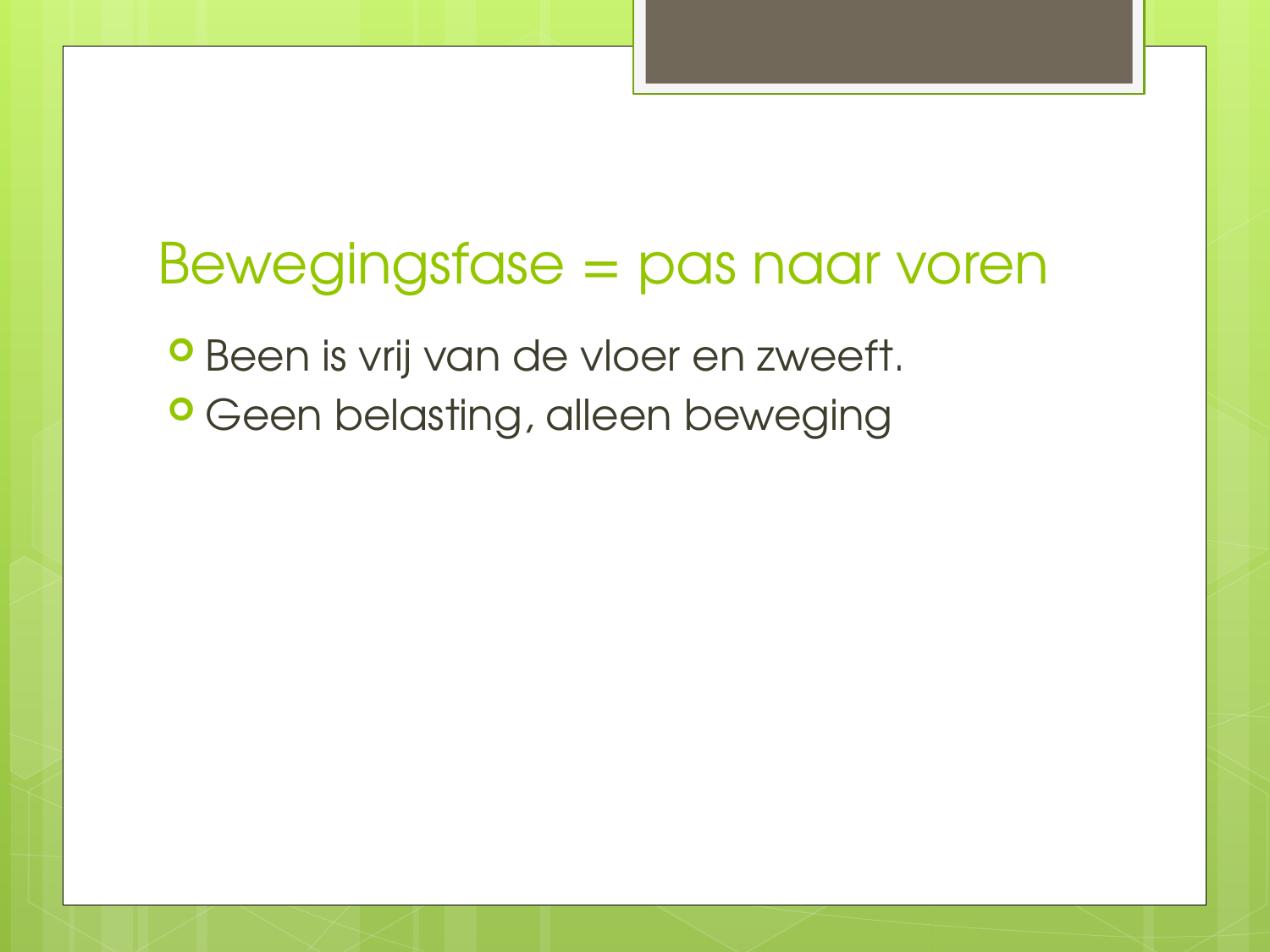

# Bewegingsfase = pas naar voren
Been is vrij van de vloer en zweeft.
Geen belasting, alleen beweging